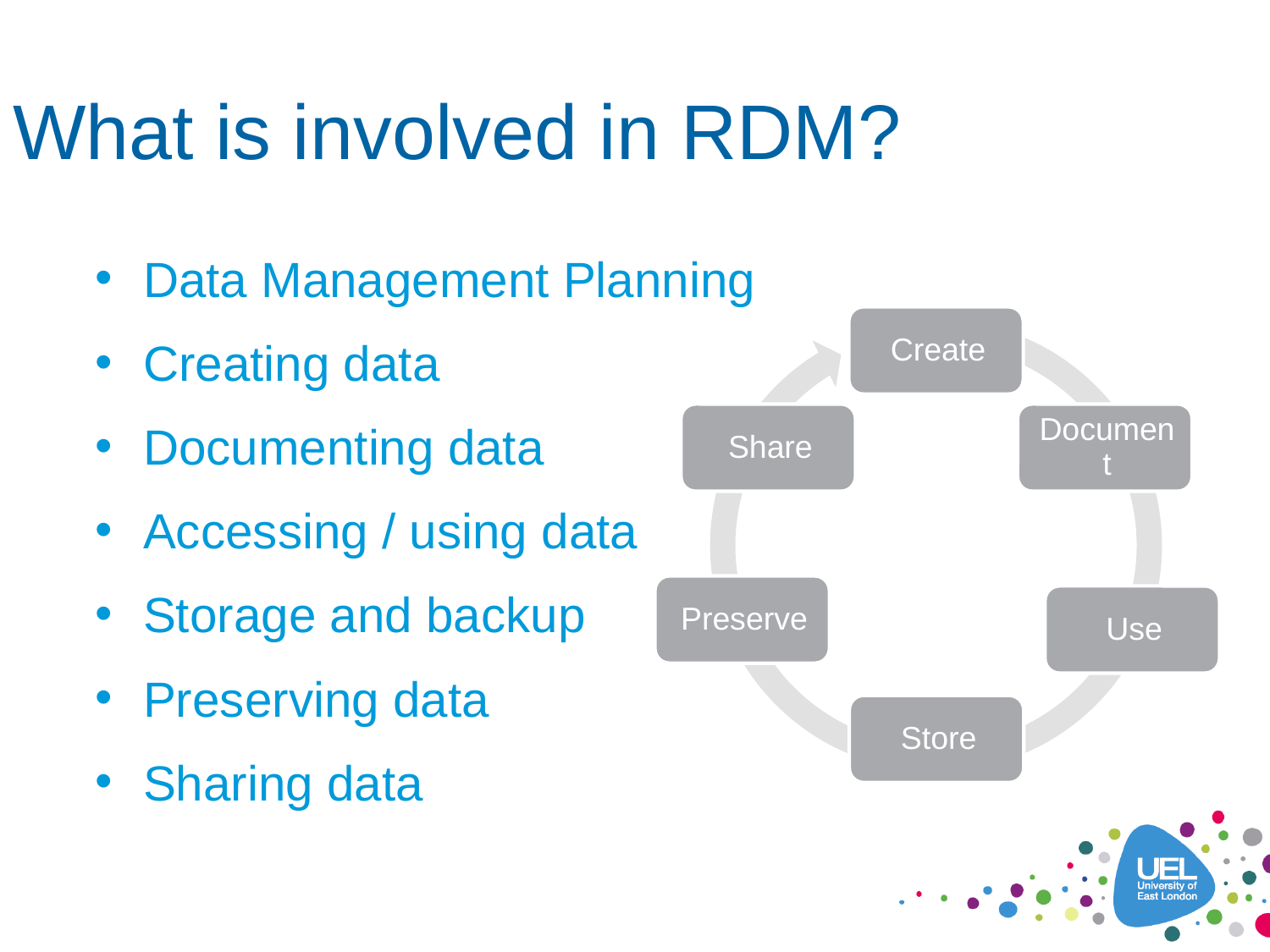

# What is involved in RDM?
Data Management Planning
Creating data
Documenting data
Accessing / using data
Storage and backup
Preserving data
Sharing data

Create
Document
Use
Store
Preserve
Share